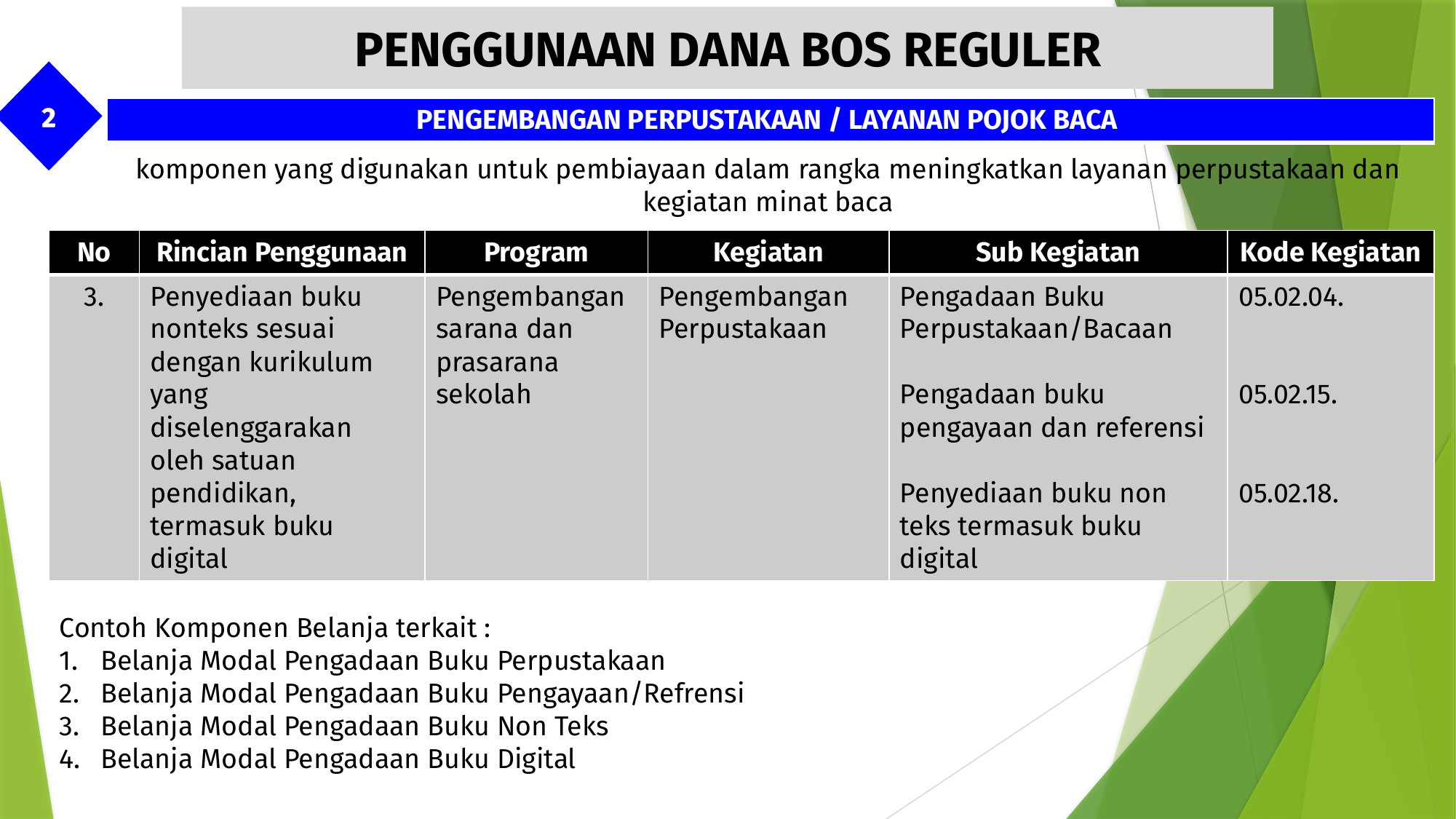

PENGGUNAAN DANA BOS REGULER
2
| PENGEMBANGAN PERPUSTAKAAN / LAYANAN POJOK BACA |
| --- |
komponen yang digunakan untuk pembiayaan dalam rangka meningkatkan layanan perpustakaan dan kegiatan minat baca
| No | Rincian Penggunaan | Program | Kegiatan | Sub Kegiatan | Kode Kegiatan |
| --- | --- | --- | --- | --- | --- |
| 3. | Penyediaan buku nonteks sesuai dengan kurikulum yang diselenggarakan oleh satuan pendidikan, termasuk buku digital | Pengembangan sarana dan prasarana sekolah | Pengembangan Perpustakaan | Pengadaan Buku Perpustakaan/Bacaan Pengadaan buku pengayaan dan referensi Penyediaan buku non teks termasuk buku digital | 05.02.04. 05.02.15. 05.02.18. |
Contoh Komponen Belanja terkait :
Belanja Modal Pengadaan Buku Perpustakaan
Belanja Modal Pengadaan Buku Pengayaan/Refrensi
Belanja Modal Pengadaan Buku Non Teks
Belanja Modal Pengadaan Buku Digital